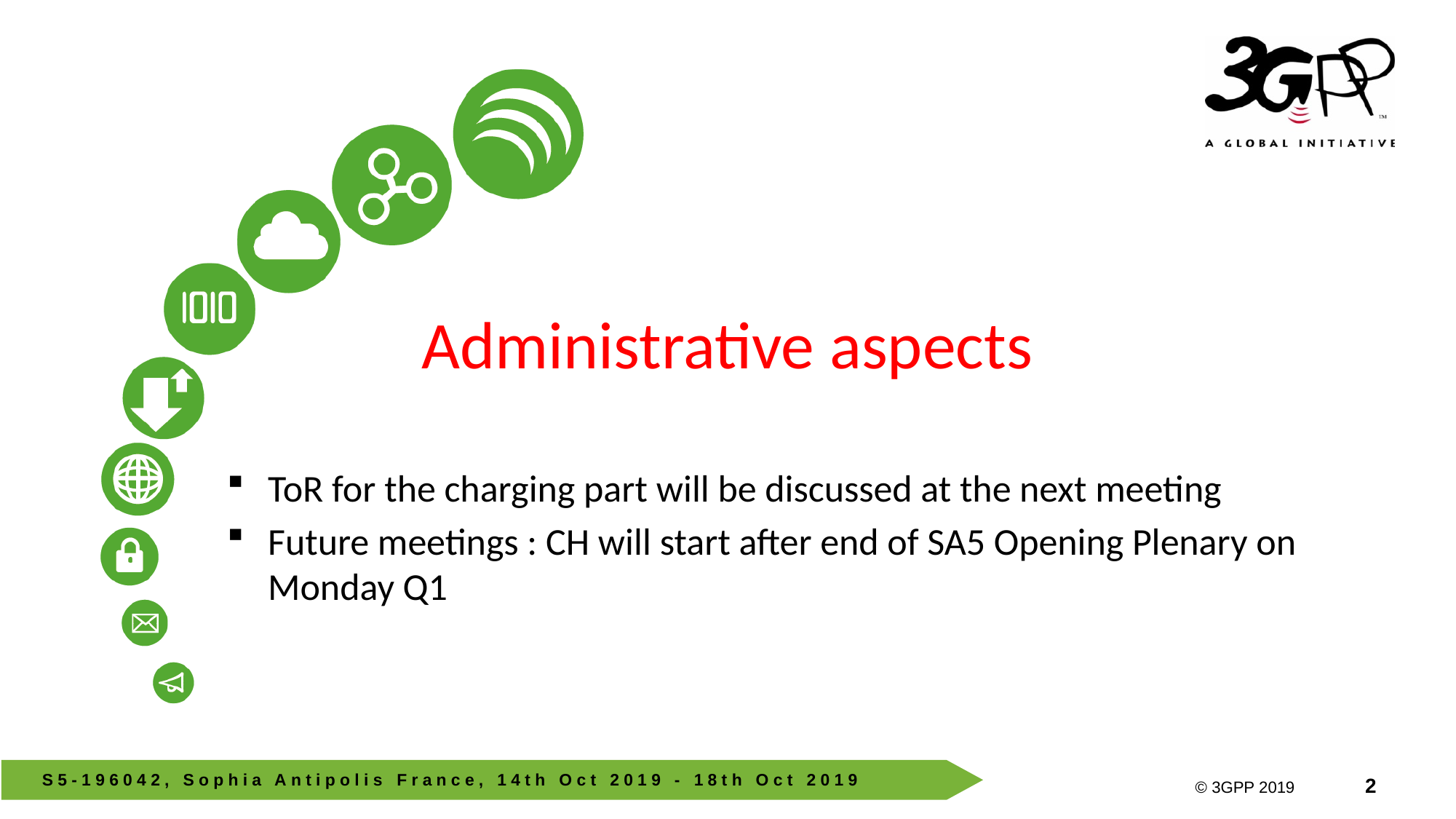

# Administrative aspects
ToR for the charging part will be discussed at the next meeting
Future meetings : CH will start after end of SA5 Opening Plenary on Monday Q1